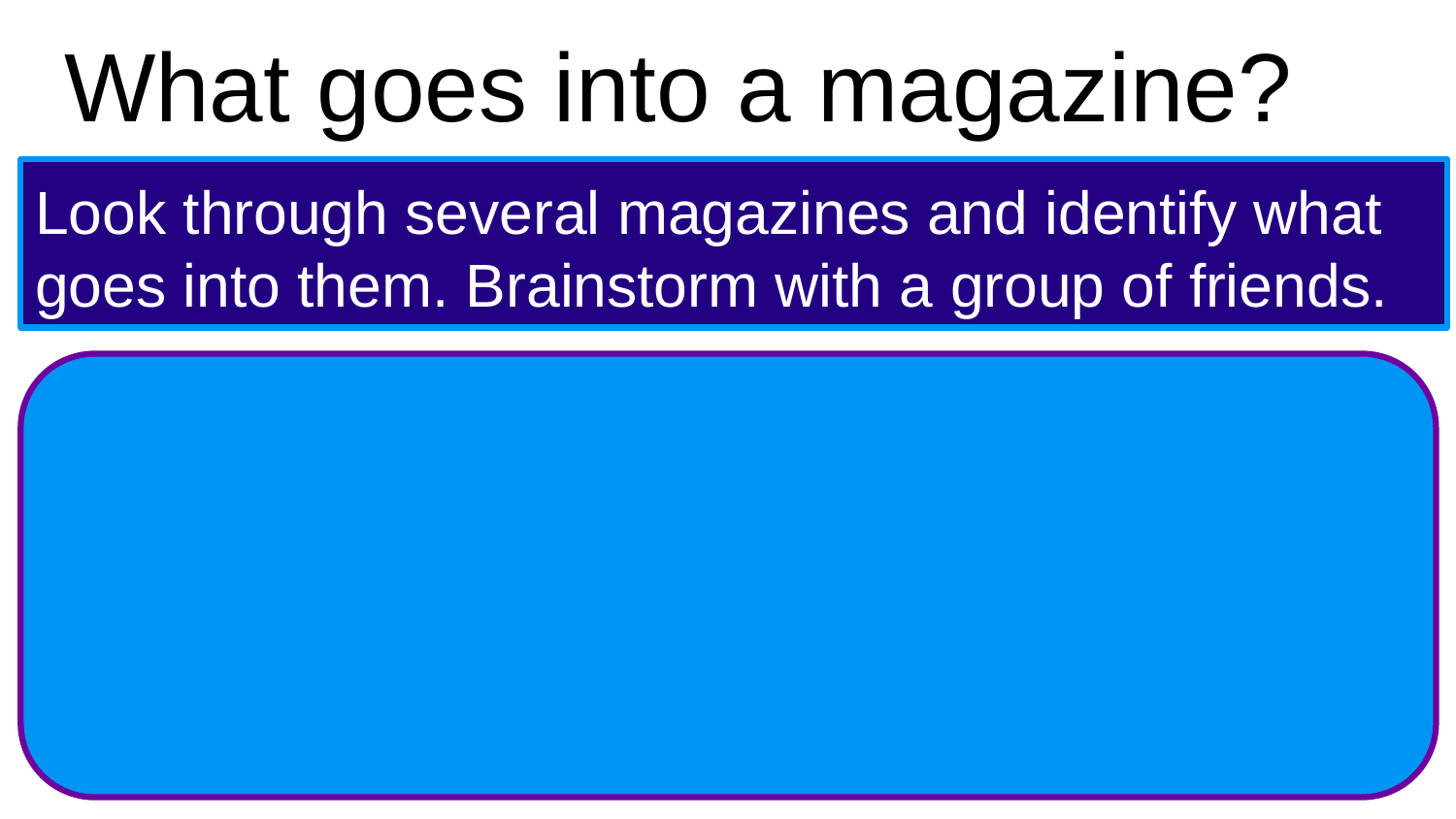

# What goes into a magazine?
Look through several magazines and identify what goes into them. Brainstorm with a group of friends.